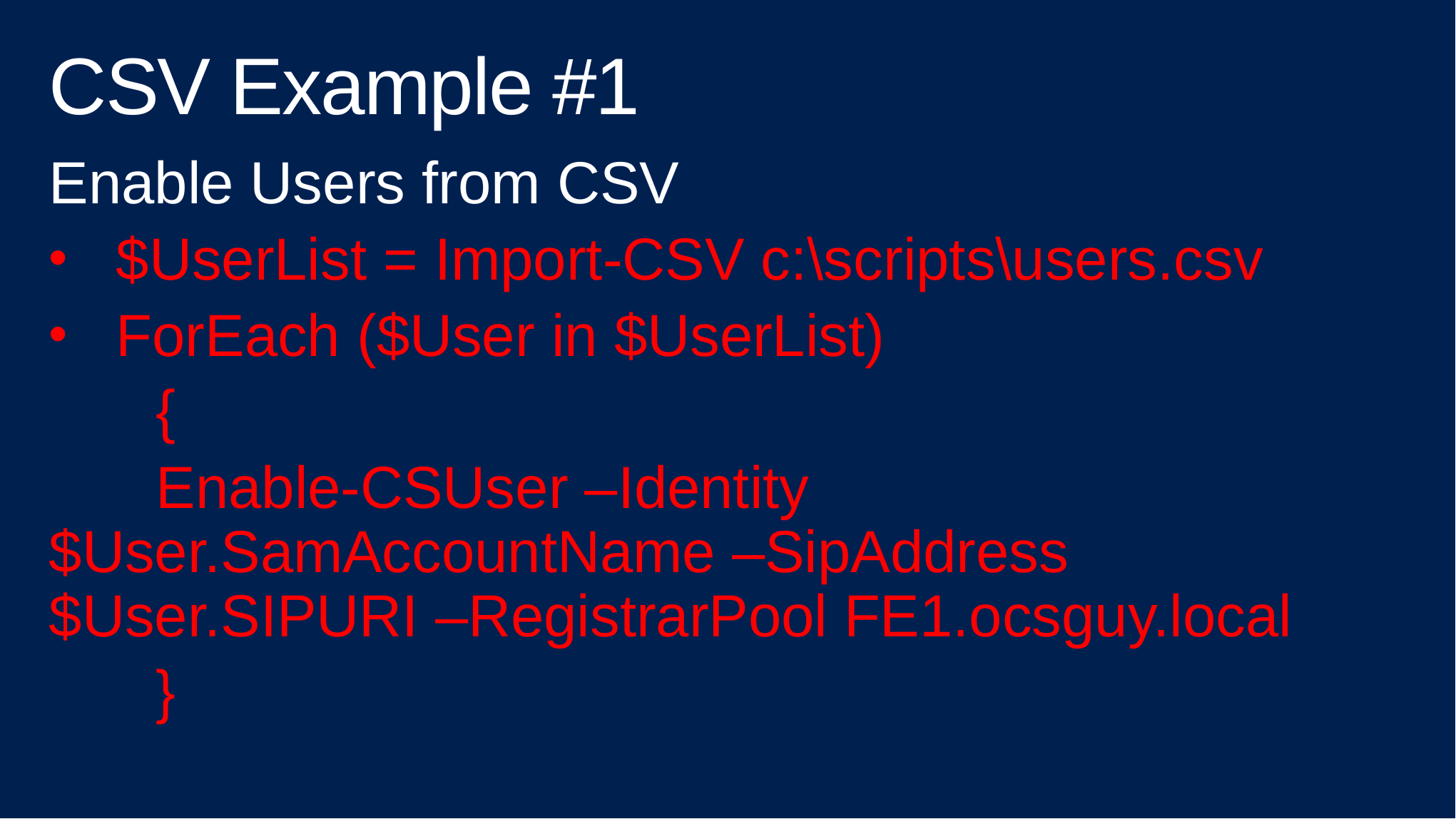

# CSV Example #1
Enable Users from CSV
$UserList = Import-CSV c:\scripts\users.csv
ForEach ($User in $UserList)
	{
	Enable-CSUser –Identity $User.SamAccountName –SipAddress $User.SIPURI –RegistrarPool FE1.ocsguy.local
	}